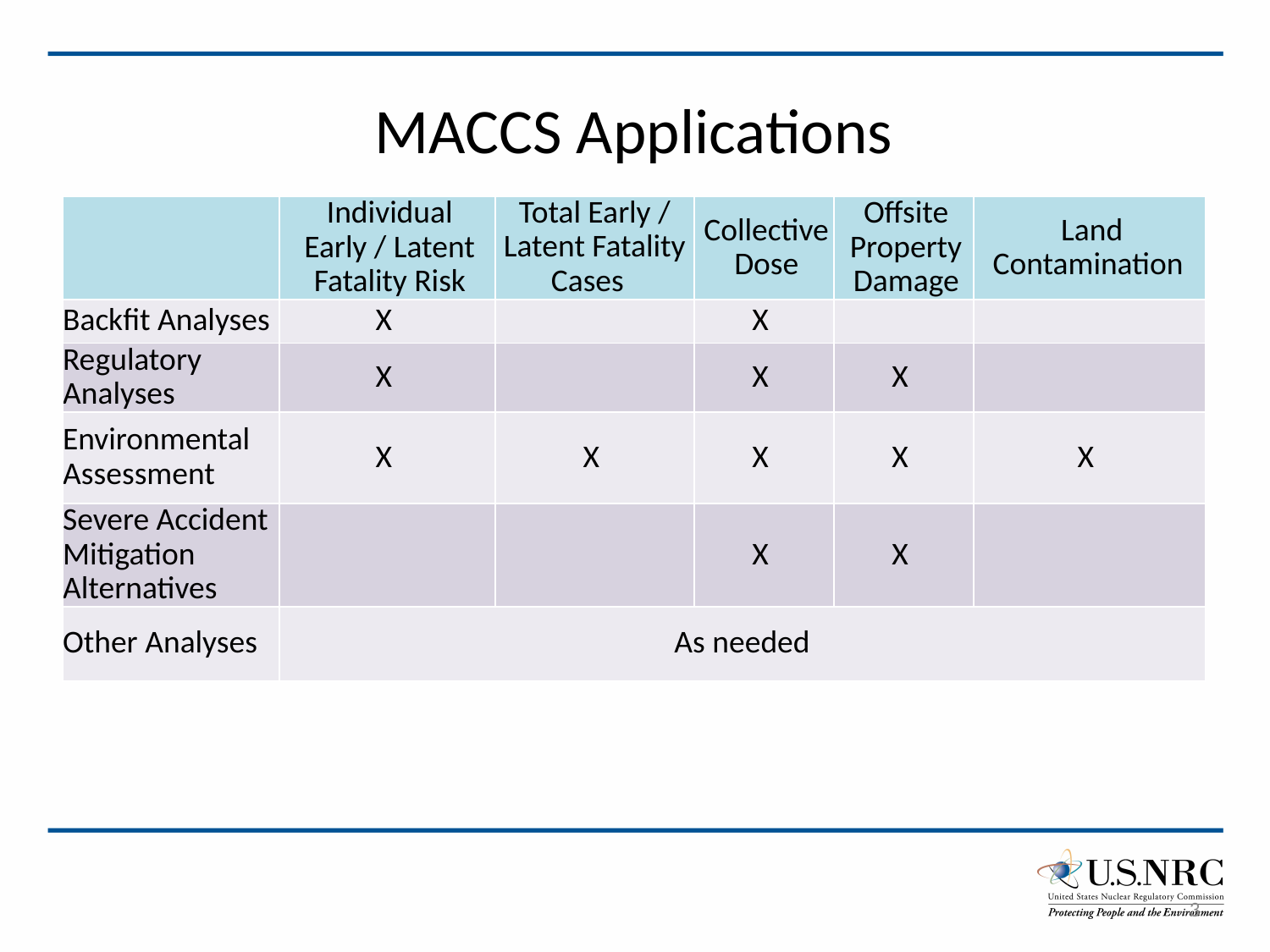

# MACCS Applications
|  | Individual Early / Latent Fatality Risk | Total Early / Latent Fatality Cases | Collective Dose | Offsite Property Damage | Land Contamination |
| --- | --- | --- | --- | --- | --- |
| Backfit Analyses | X |  | X |  |  |
| Regulatory Analyses | X |  | X | X |  |
| Environmental Assessment | X | X | X | X | X |
| Severe Accident Mitigation Alternatives |  |  | X | X |  |
| Other Analyses | As needed |  |  |  |  |
3